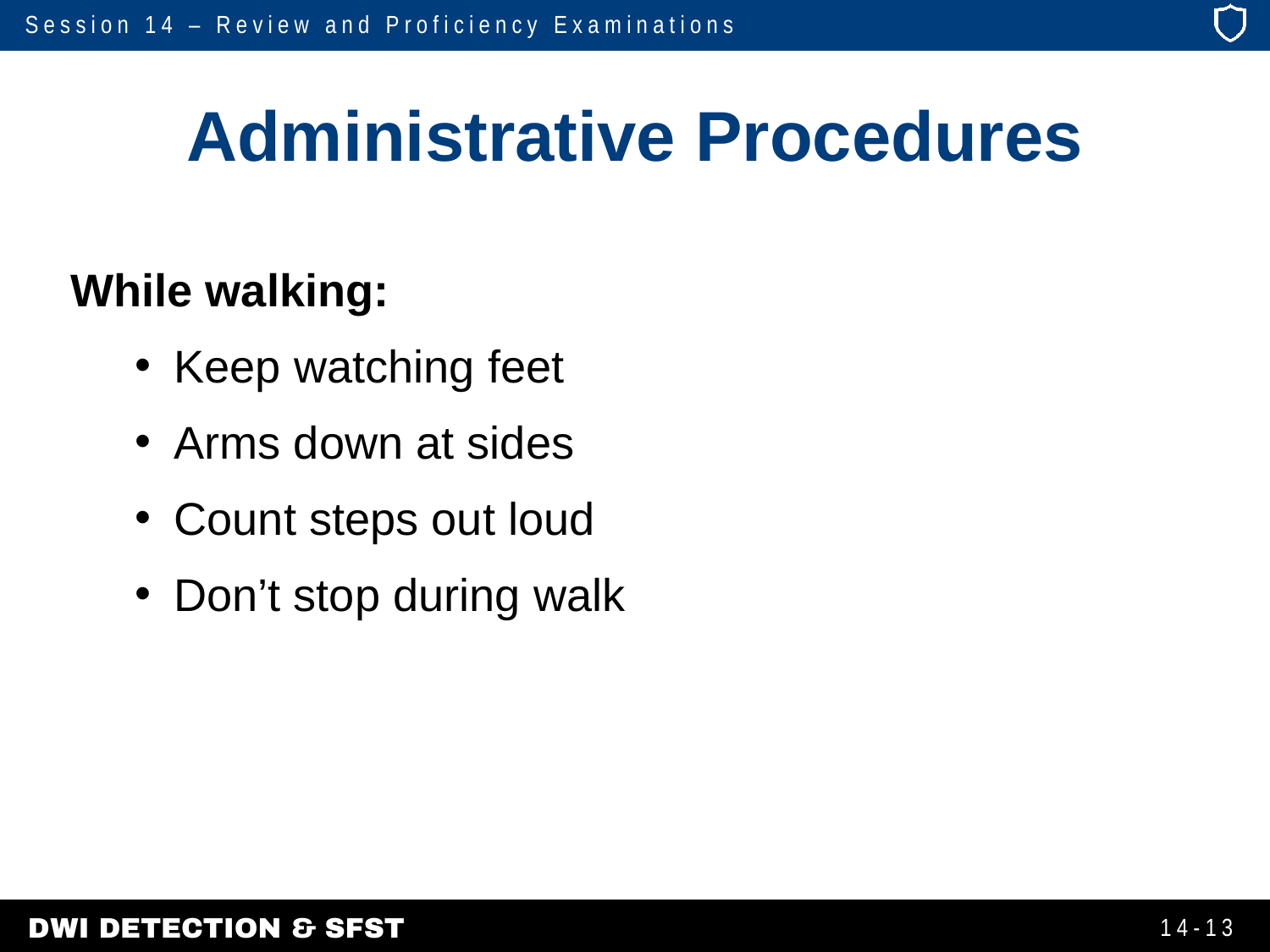

# Administrative Procedures
While walking:
Keep watching feet
Arms down at sides
Count steps out loud
Don’t stop during walk
14-13